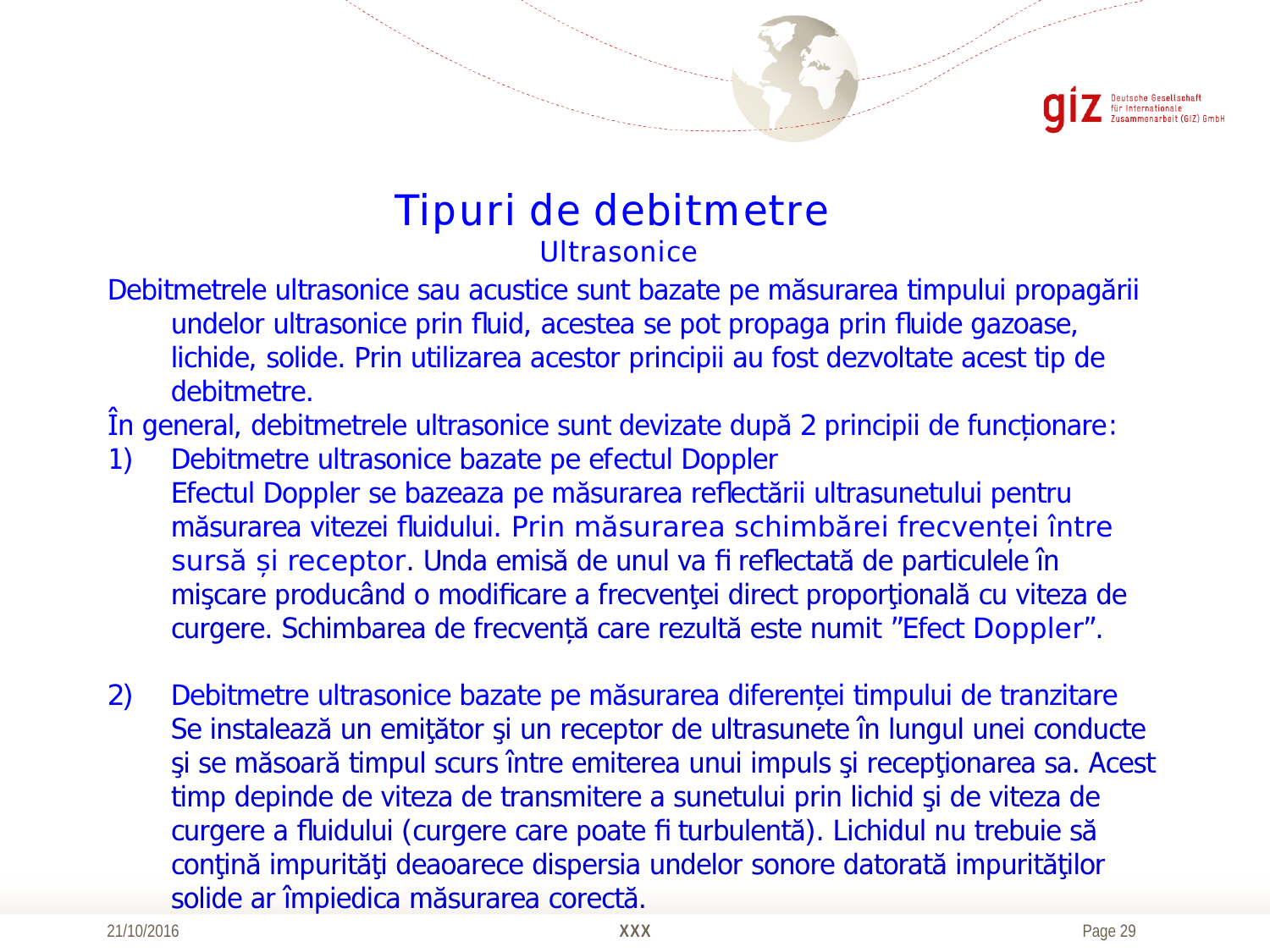

# Tipuri de debitmetre Ultrasonice
Debitmetrele ultrasonice sau acustice sunt bazate pe măsurarea timpului propagării undelor ultrasonice prin fluid, acestea se pot propaga prin fluide gazoase, lichide, solide. Prin utilizarea acestor principii au fost dezvoltate acest tip de debitmetre.
În general, debitmetrele ultrasonice sunt devizate după 2 principii de funcționare:
Debitmetre ultrasonice bazate pe efectul Doppler
	Efectul Doppler se bazeaza pe măsurarea reflectării ultrasunetului pentru măsurarea vitezei fluidului. Prin măsurarea schimbărei frecvenței între sursă și receptor. Unda emisă de unul va fi reflectată de particulele în mişcare producând o modificare a frecvenţei direct proporţională cu viteza de curgere. Schimbarea de frecvență care rezultă este numit ”Efect Doppler”.

Debitmetre ultrasonice bazate pe măsurarea diferenței timpului de tranzitare
	Se instalează un emiţător şi un receptor de ultrasunete în lungul unei conducte şi se măsoară timpul scurs între emiterea unui impuls şi recepţionarea sa. Acest timp depinde de viteza de transmitere a sunetului prin lichid şi de viteza de curgere a fluidului (curgere care poate fi turbulentă). Lichidul nu trebuie să conţină impurităţi deaoarece dispersia undelor sonore datorată impurităţilor solide ar împiedica măsurarea corectă.

21/10/2016
XXX